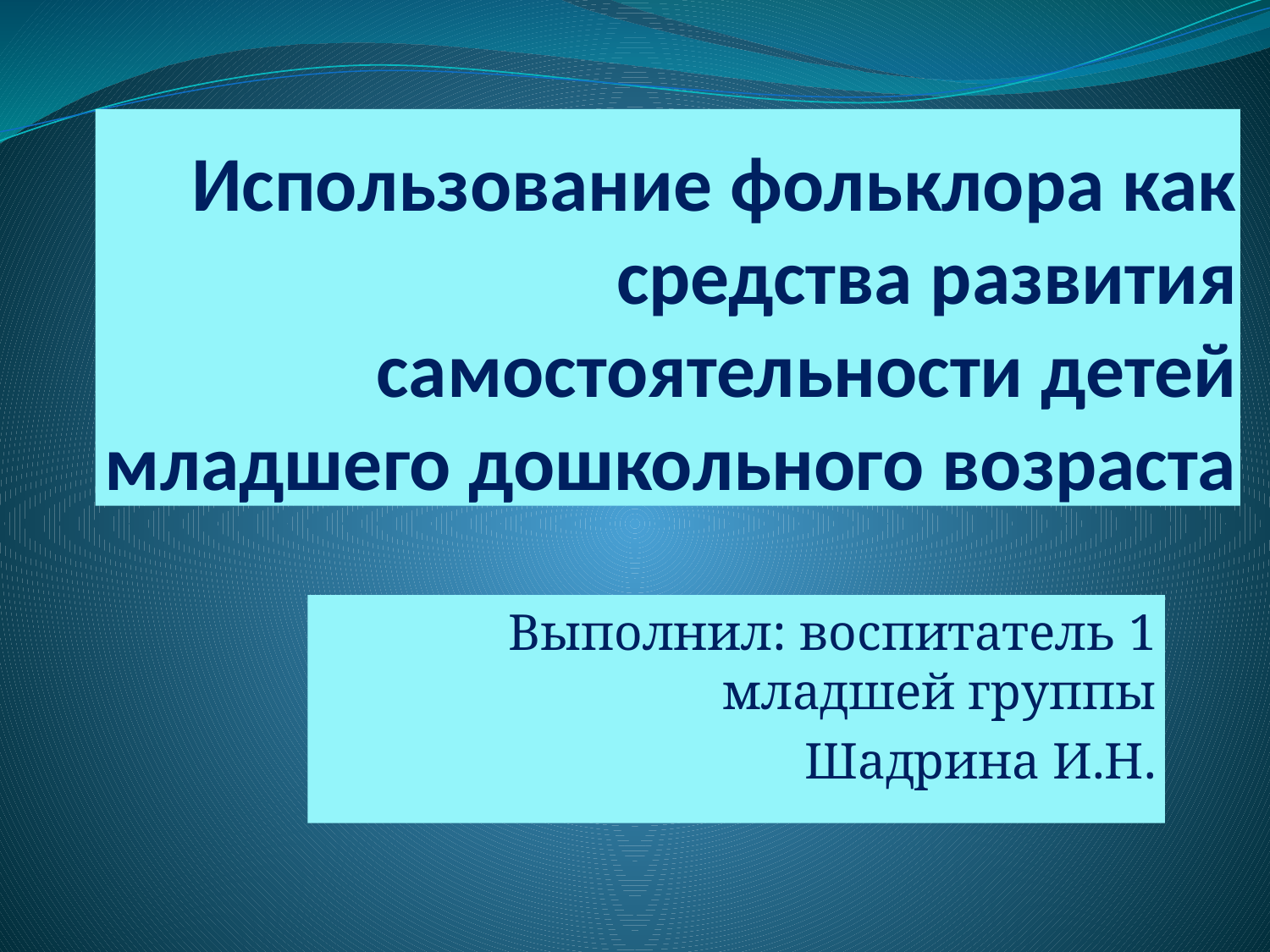

# Использование фольклора как средства развития самостоятельности детей младшего дошкольного возраста
Выполнил: воспитатель 1 младшей группы
Шадрина И.Н.